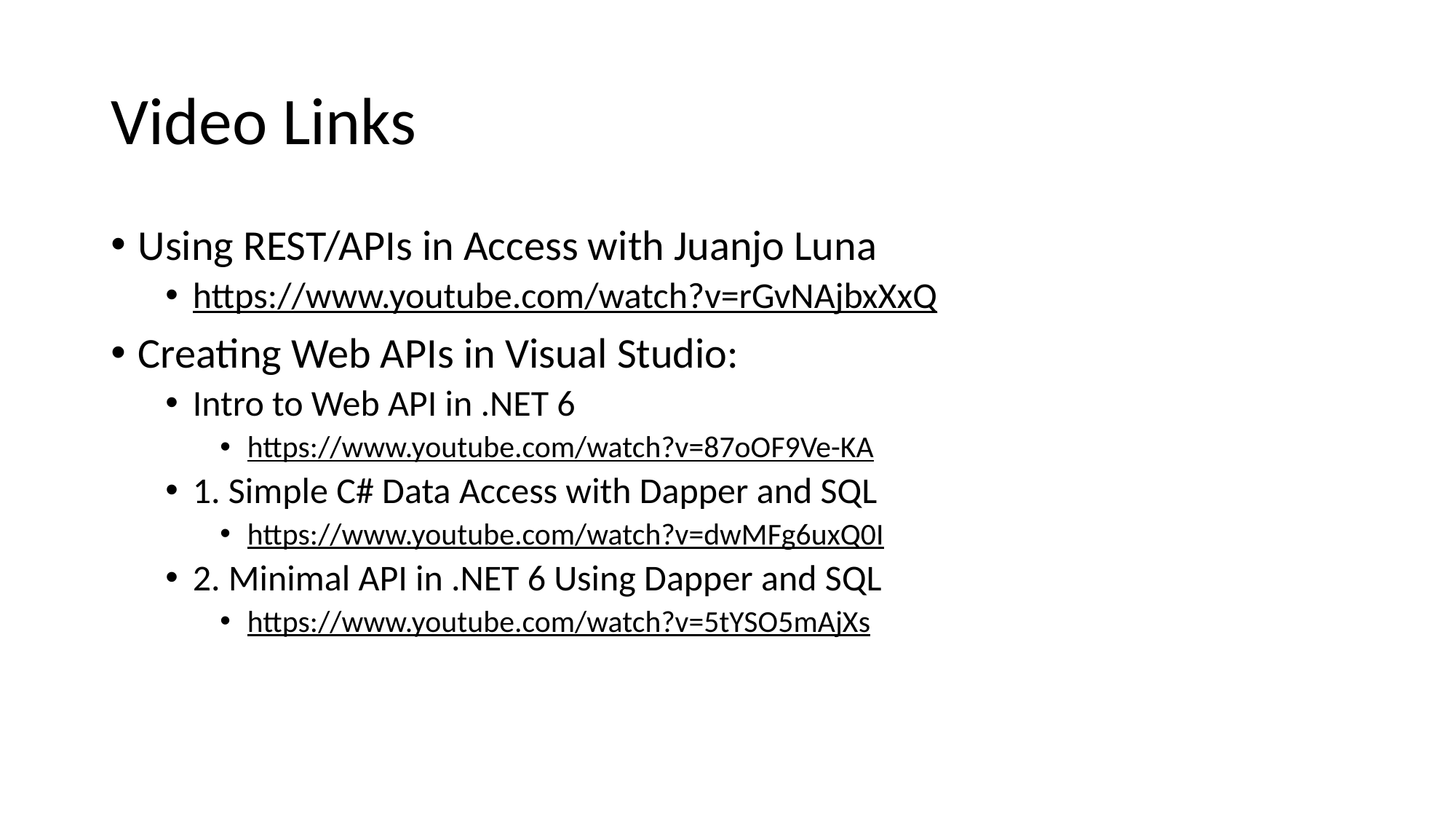

# Video Links
Using REST/APIs in Access with Juanjo Luna
https://www.youtube.com/watch?v=rGvNAjbxXxQ
Creating Web APIs in Visual Studio:
Intro to Web API in .NET 6
https://www.youtube.com/watch?v=87oOF9Ve-KA
1. Simple C# Data Access with Dapper and SQL
https://www.youtube.com/watch?v=dwMFg6uxQ0I
2. Minimal API in .NET 6 Using Dapper and SQL
https://www.youtube.com/watch?v=5tYSO5mAjXs